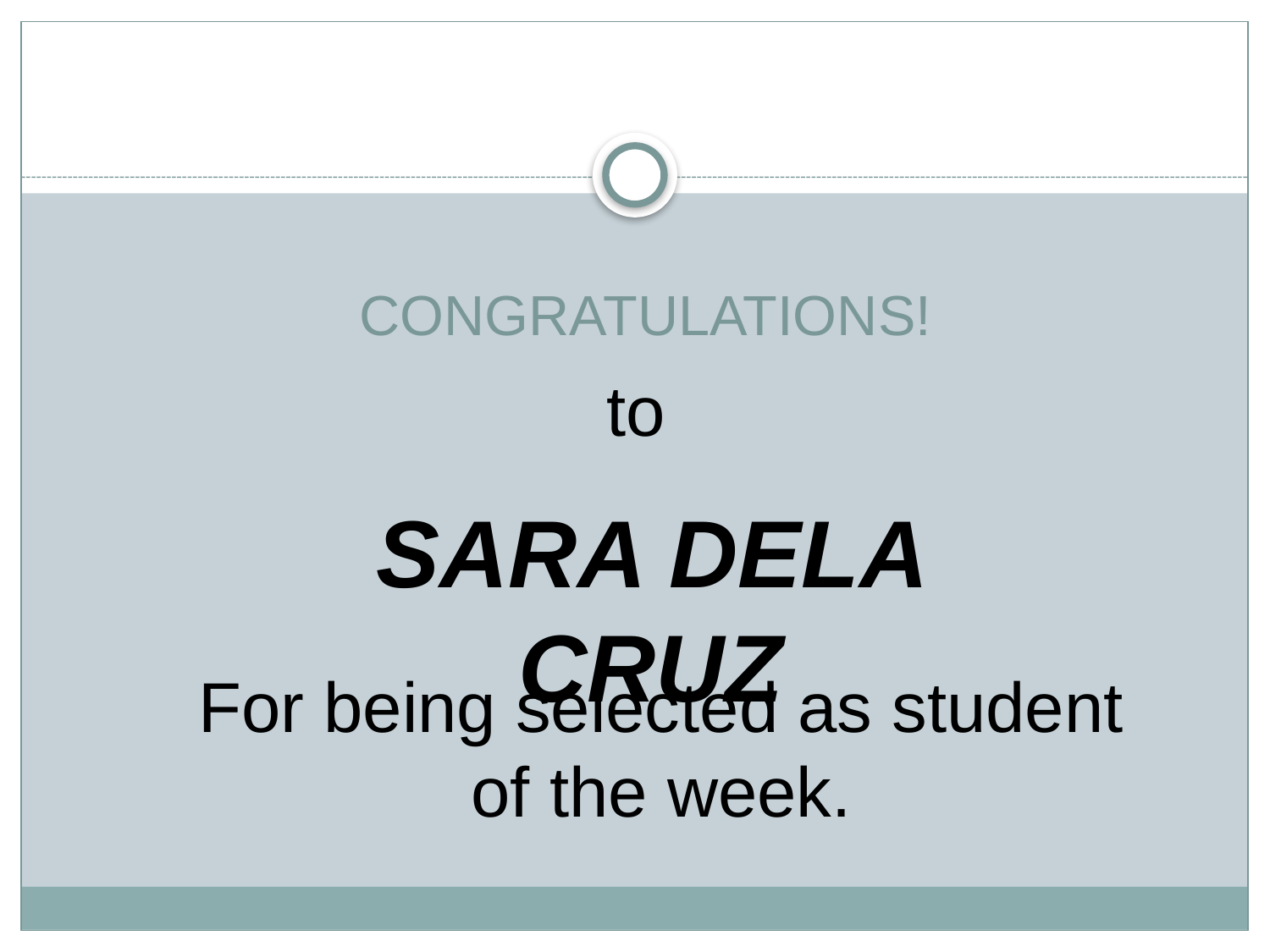

# CONGRATULATIONS!
to

SARA DELA CRUZ
For being selected as student of the week.